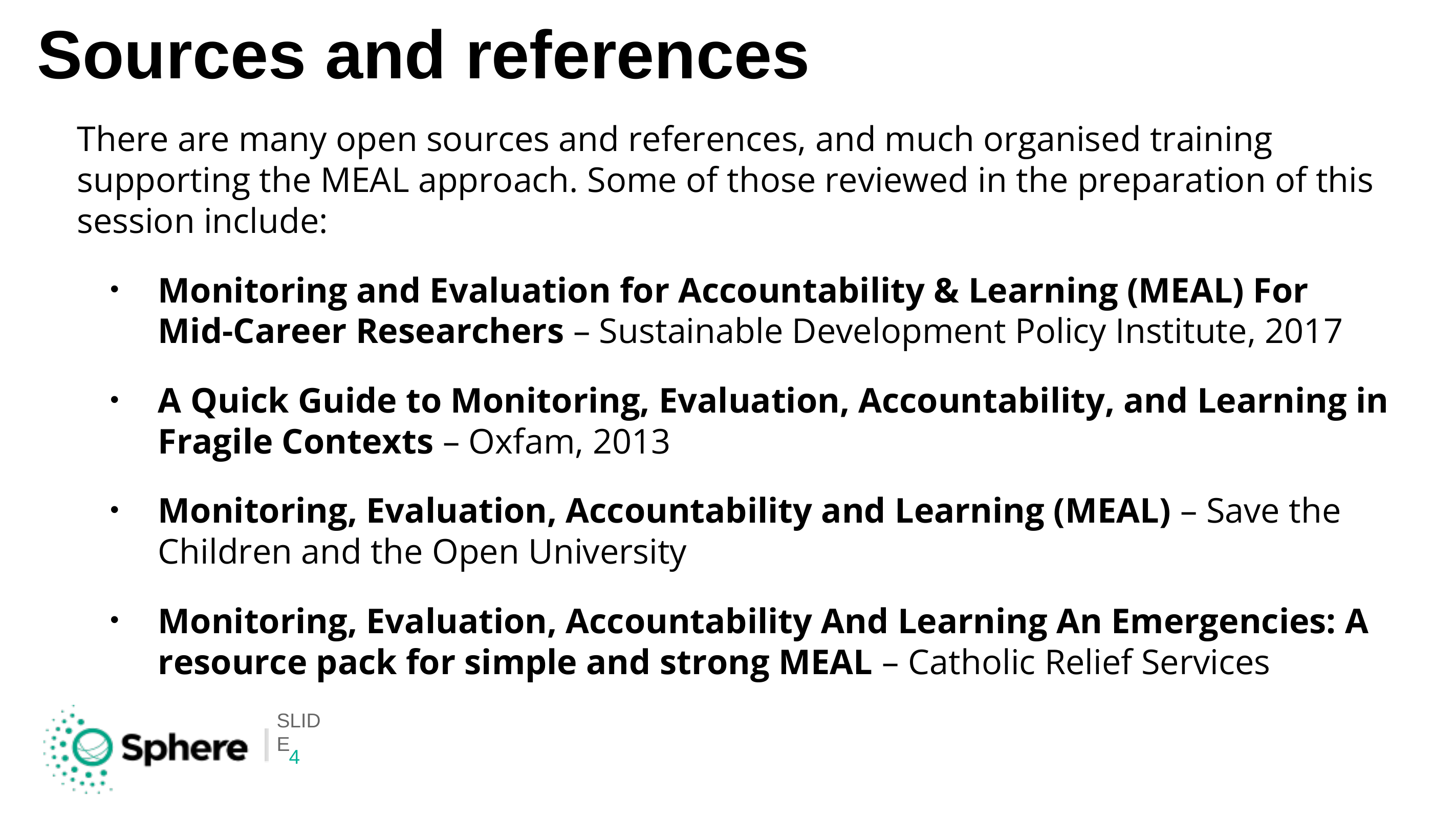

# Sources and references
There are many open sources and references, and much organised training supporting the MEAL approach. Some of those reviewed in the preparation of this session include:
Monitoring and Evaluation for Accountability & Learning (MEAL) For
Mid-Career Researchers – Sustainable Development Policy Institute, 2017
A Quick Guide to Monitoring, Evaluation, Accountability, and Learning in Fragile Contexts – Oxfam, 2013
Monitoring, Evaluation, Accountability and Learning (MEAL) – Save the Children and the Open University
Monitoring, Evaluation, Accountability And Learning An Emergencies: A resource pack for simple and strong MEAL – Catholic Relief Services

4